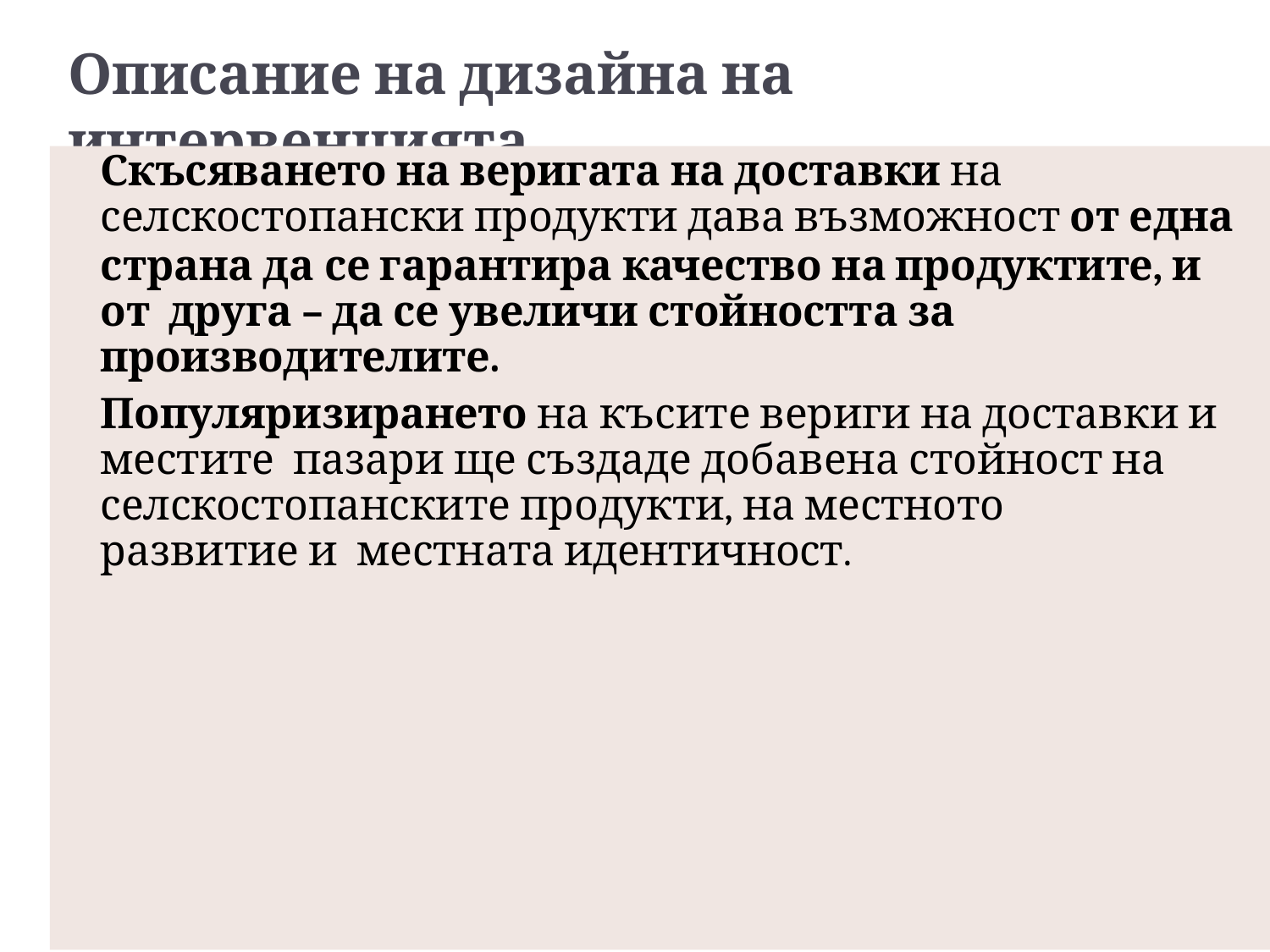

# Описание на дизайна на интервенцията
Скъсяването на веригата на доставки на
селскостопански продукти дава възможност от една
страна да се гарантира качество на продуктите, и от  друга – да се увеличи стойността за производителите.
Популяризирането на късите вериги на доставки и местите  пазари ще създаде добавена стойност на
селскостопанските продукти, на местното развитие и  местната идентичност.